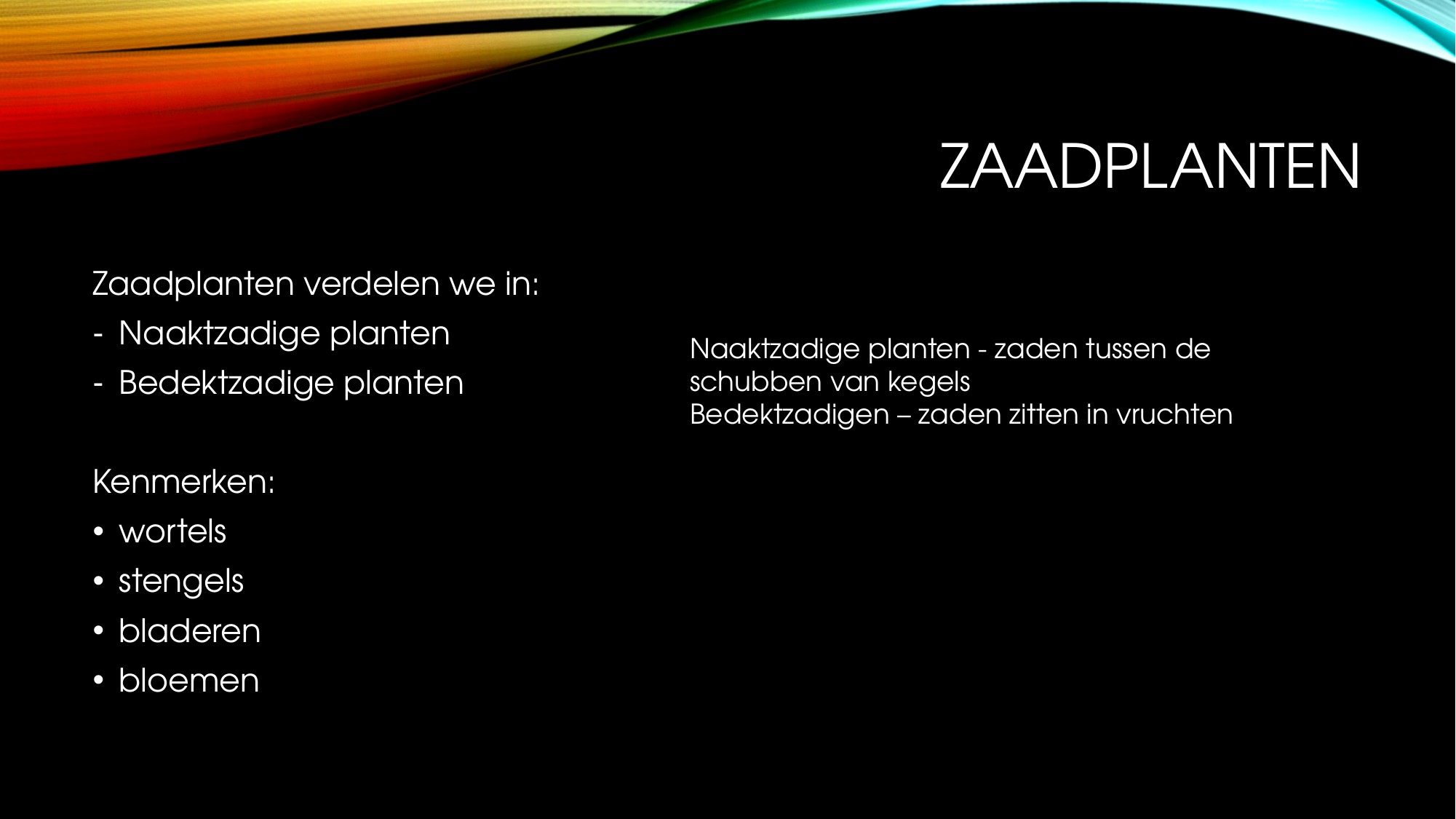

# Zaadplanten
Zaadplanten verdelen we in:
Naaktzadige planten
Bedektzadige planten

Kenmerken:
wortels
stengels
bladeren
bloemen

Naaktzadige planten - zaden tussen de schubben van kegels
Bedektzadigen – zaden zitten in vruchten